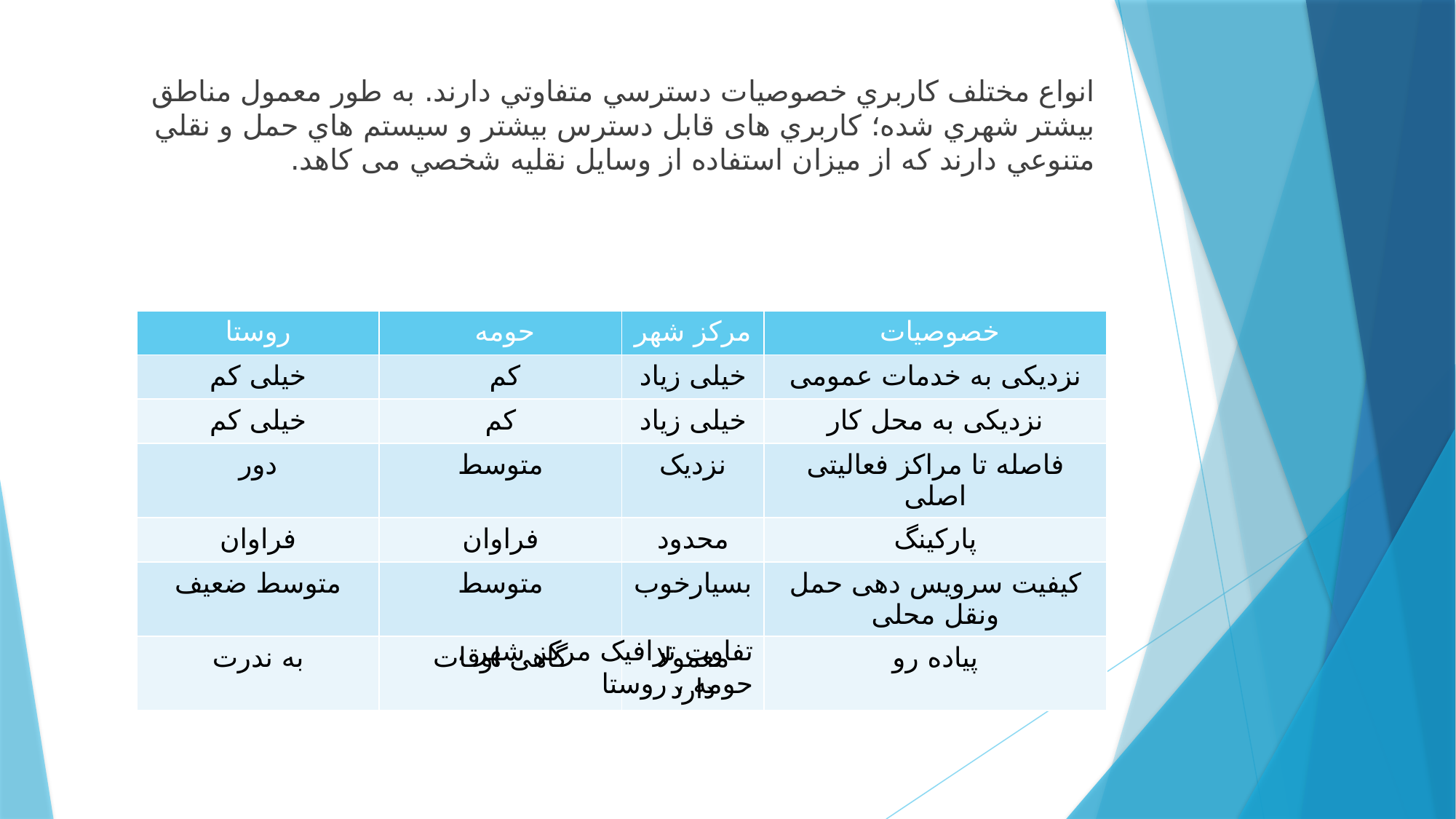

انواع مختلف كاربري خصوصيات دسترسي متفاوتي دارند. به طور معمول مناطق بيشتر شهري شده؛ كاربري های قابل دسترس بيشتر و سيستم هاي حمل و نقلي متنوعي دارند كه از ميزان استفاده از وسايل نقليه شخصي می کاهد.
| روستا | حومه | مرکز شهر | خصوصیات |
| --- | --- | --- | --- |
| خیلی کم | کم | خیلی زیاد | نزدیکی به خدمات عمومی |
| خیلی کم | کم | خیلی زیاد | نزدیکی به محل کار |
| دور | متوسط | نزدیک | فاصله تا مراکز فعالیتی اصلی |
| فراوان | فراوان | محدود | پارکینگ |
| متوسط ضعیف | متوسط | بسیارخوب | کیفیت سرویس دهی حمل ونقل محلی |
| به ندرت | گاهی اوقات | معمولا دارد | پیاده رو |
تفاوت ترافیک مرکز شهر ، حومه ، روستا